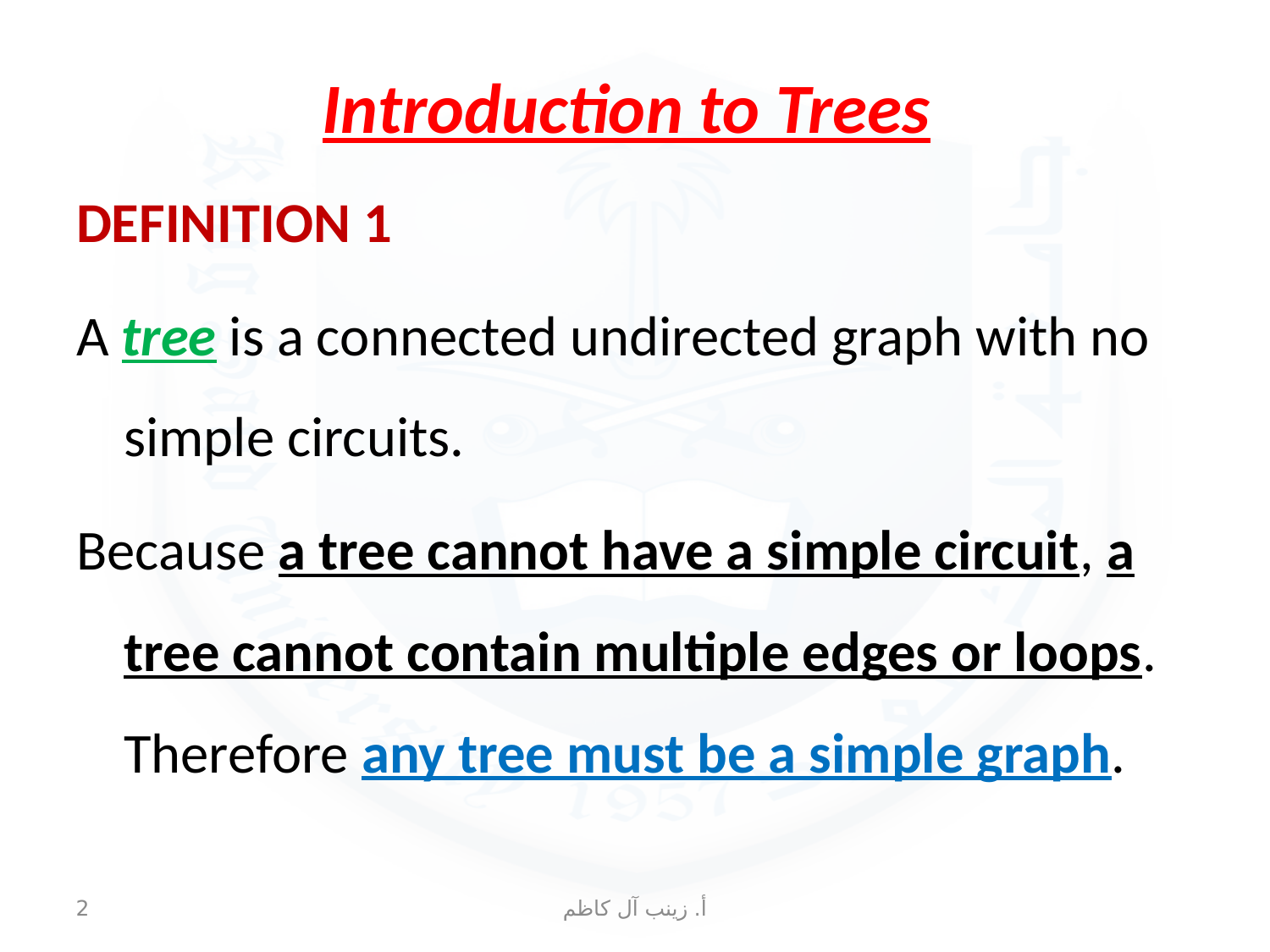

# Introduction to Trees
DEFINITION 1
A tree is a connected undirected graph with no simple circuits.
Because a tree cannot have a simple circuit, a tree cannot contain multiple edges or loops. Therefore any tree must be a simple graph.

2
أ. زينب آل كاظم